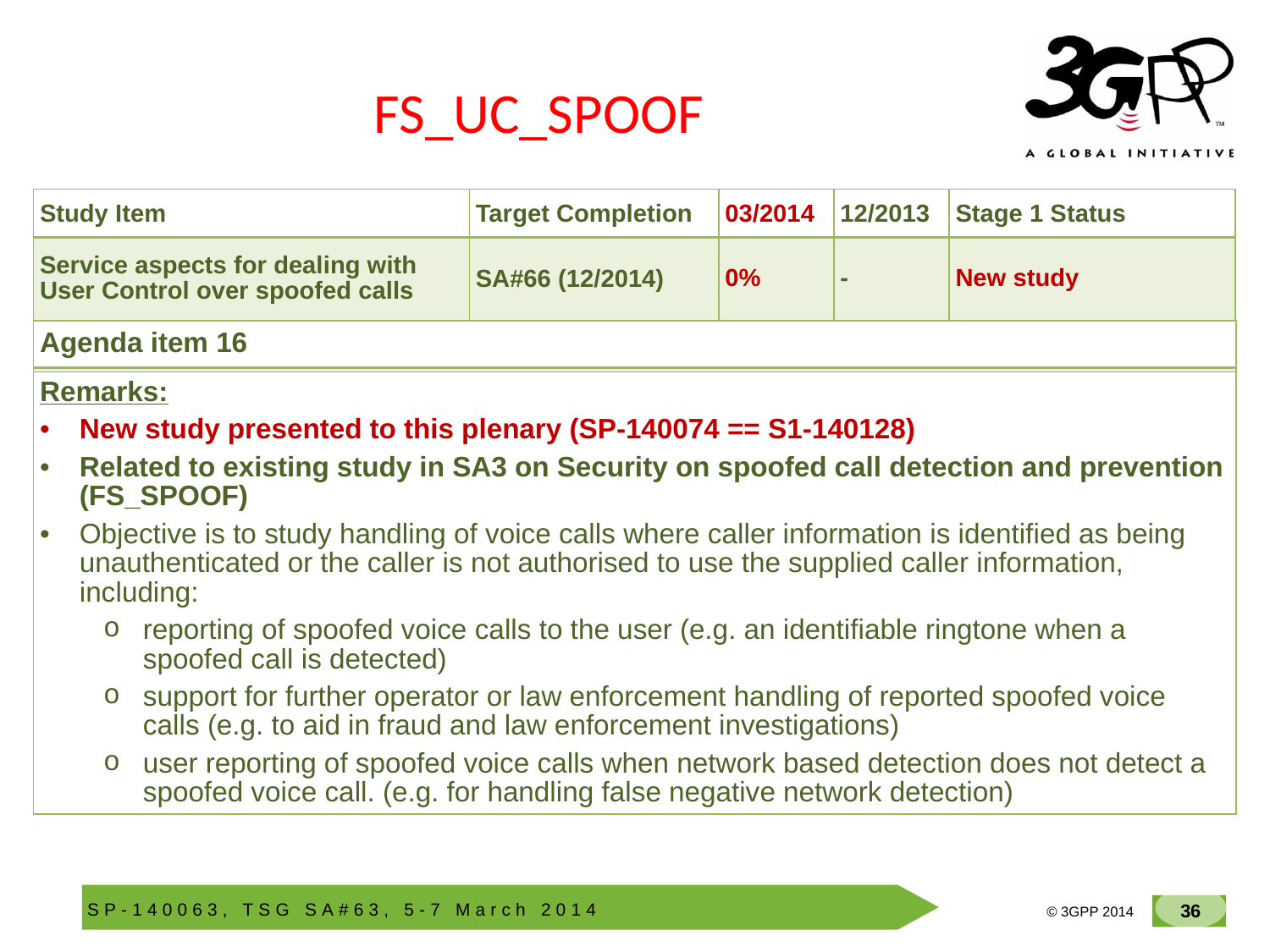

# FS_UC_SPOOF
| Study Item | Target Completion | 03/2014 | 12/2013 | Stage 1 Status |
| --- | --- | --- | --- | --- |
| Service aspects for dealing with User Control over spoofed calls | SA#66 (12/2014) | 0% | - | New study |
| Agenda item 16 |
| --- |
|  |
| Remarks: New study presented to this plenary (SP-140074 == S1-140128) Related to existing study in SA3 on Security on spoofed call detection and prevention (FS\_SPOOF) Objective is to study handling of voice calls where caller information is identified as being unauthenticated or the caller is not authorised to use the supplied caller information, including: reporting of spoofed voice calls to the user (e.g. an identifiable ringtone when a spoofed call is detected) support for further operator or law enforcement handling of reported spoofed voice calls (e.g. to aid in fraud and law enforcement investigations) user reporting of spoofed voice calls when network based detection does not detect a spoofed voice call. (e.g. for handling false negative network detection) |